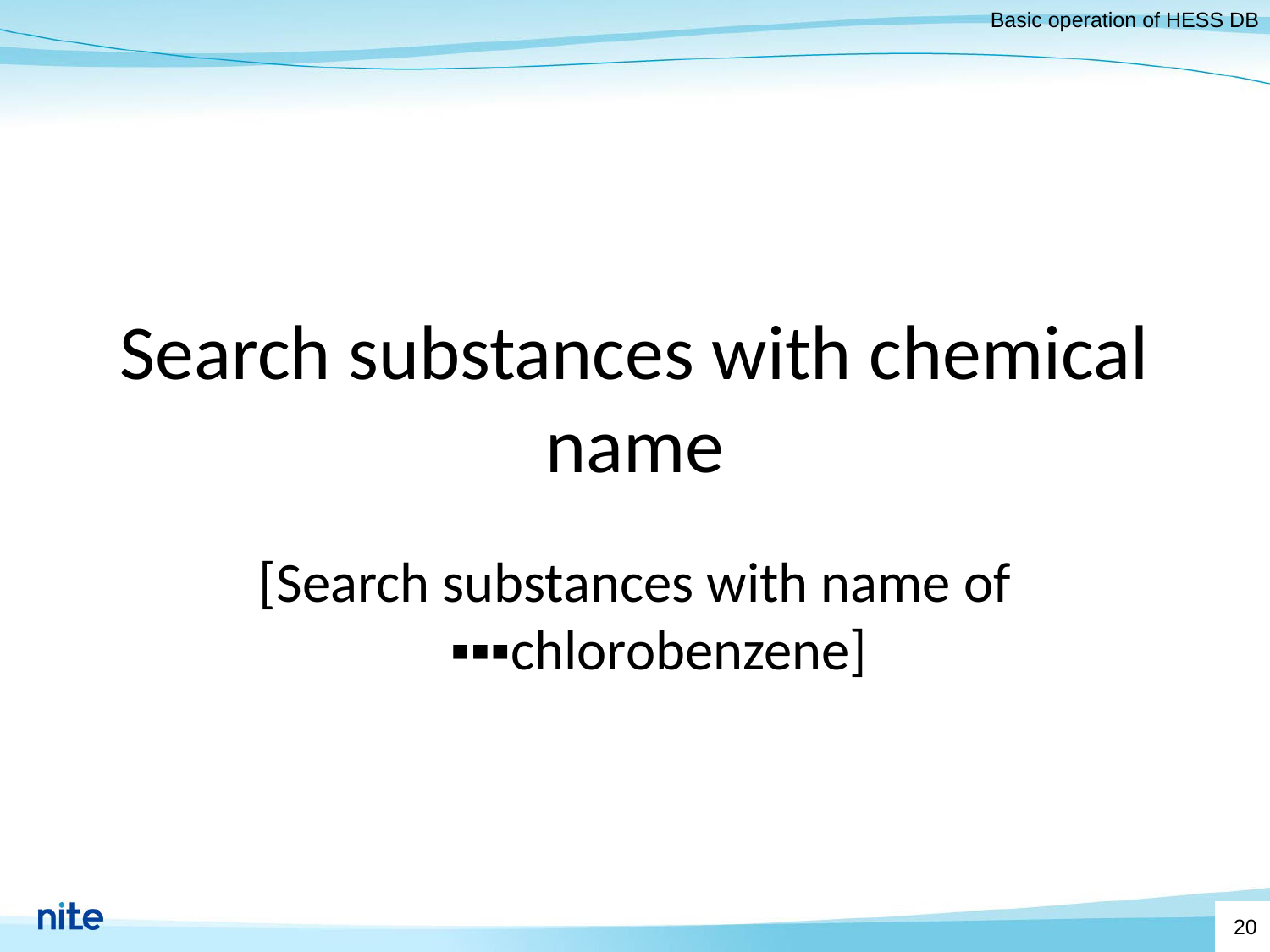

Basic operation of HESS DB
Search substances with chemical name
[Search substances with name of ▪▪▪chlorobenzene]
20